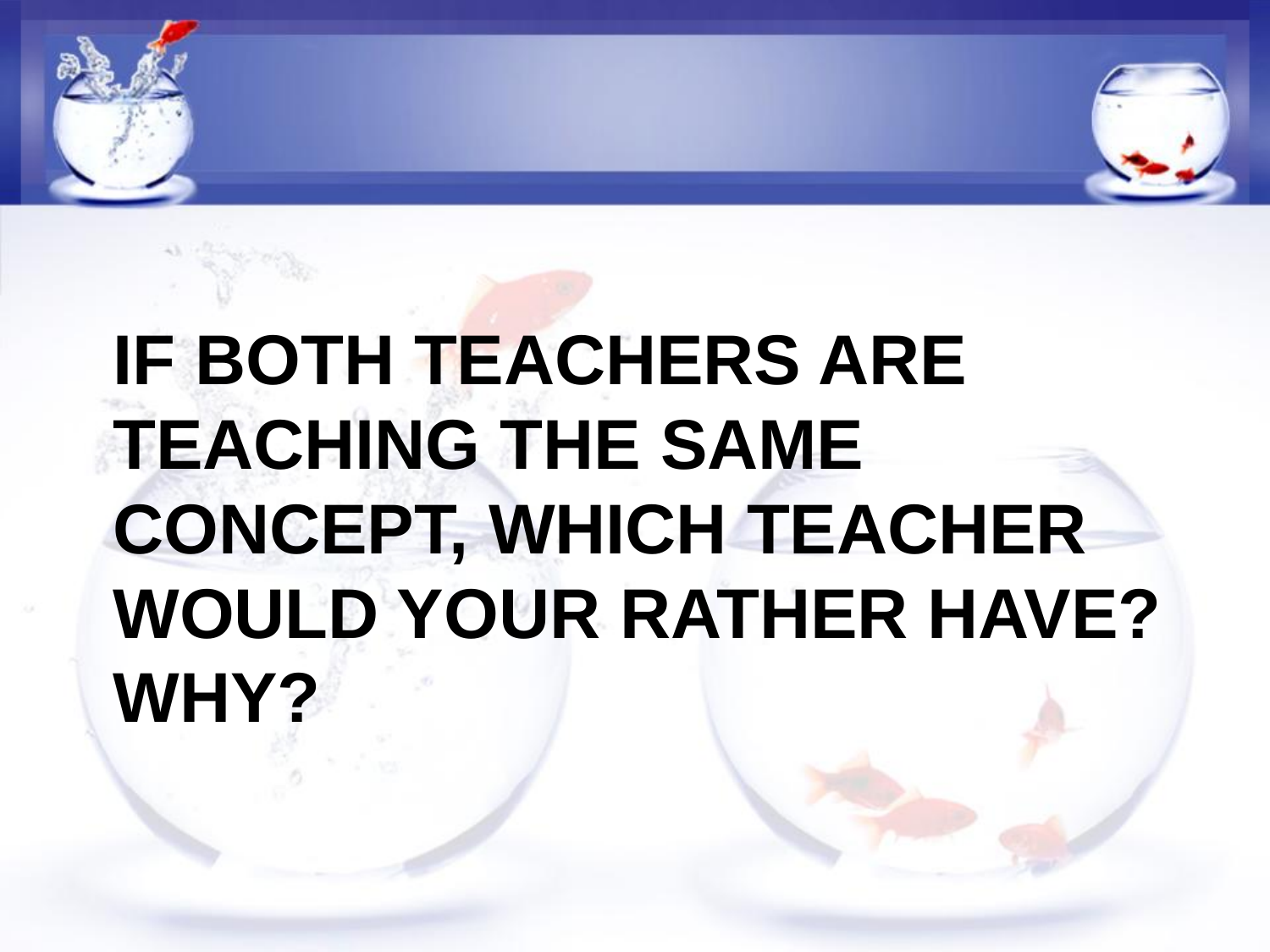

# If both teachers are teaching the same concept, which teacher would your rather have? Why?